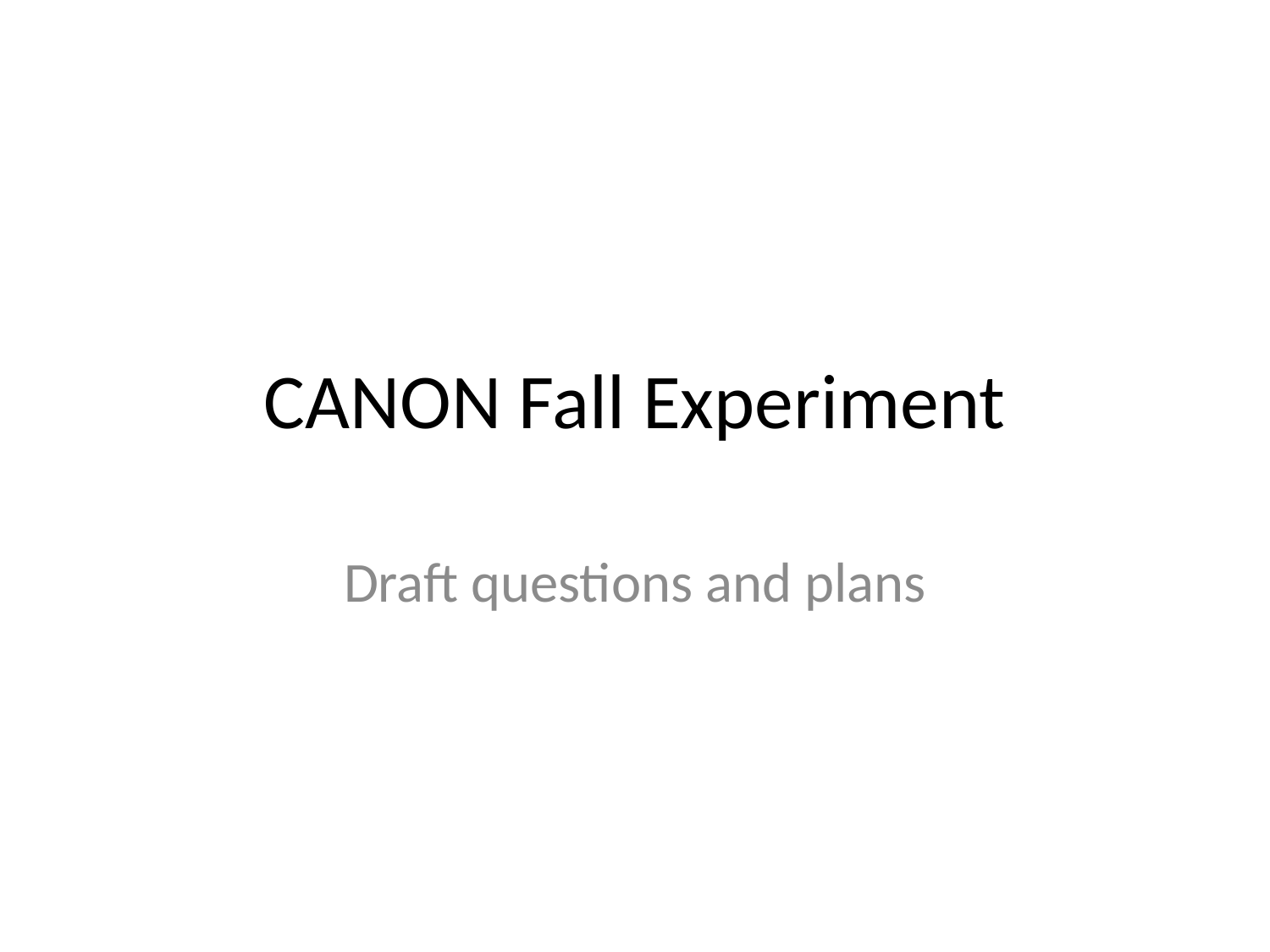

# CANON Fall Experiment
Draft questions and plans